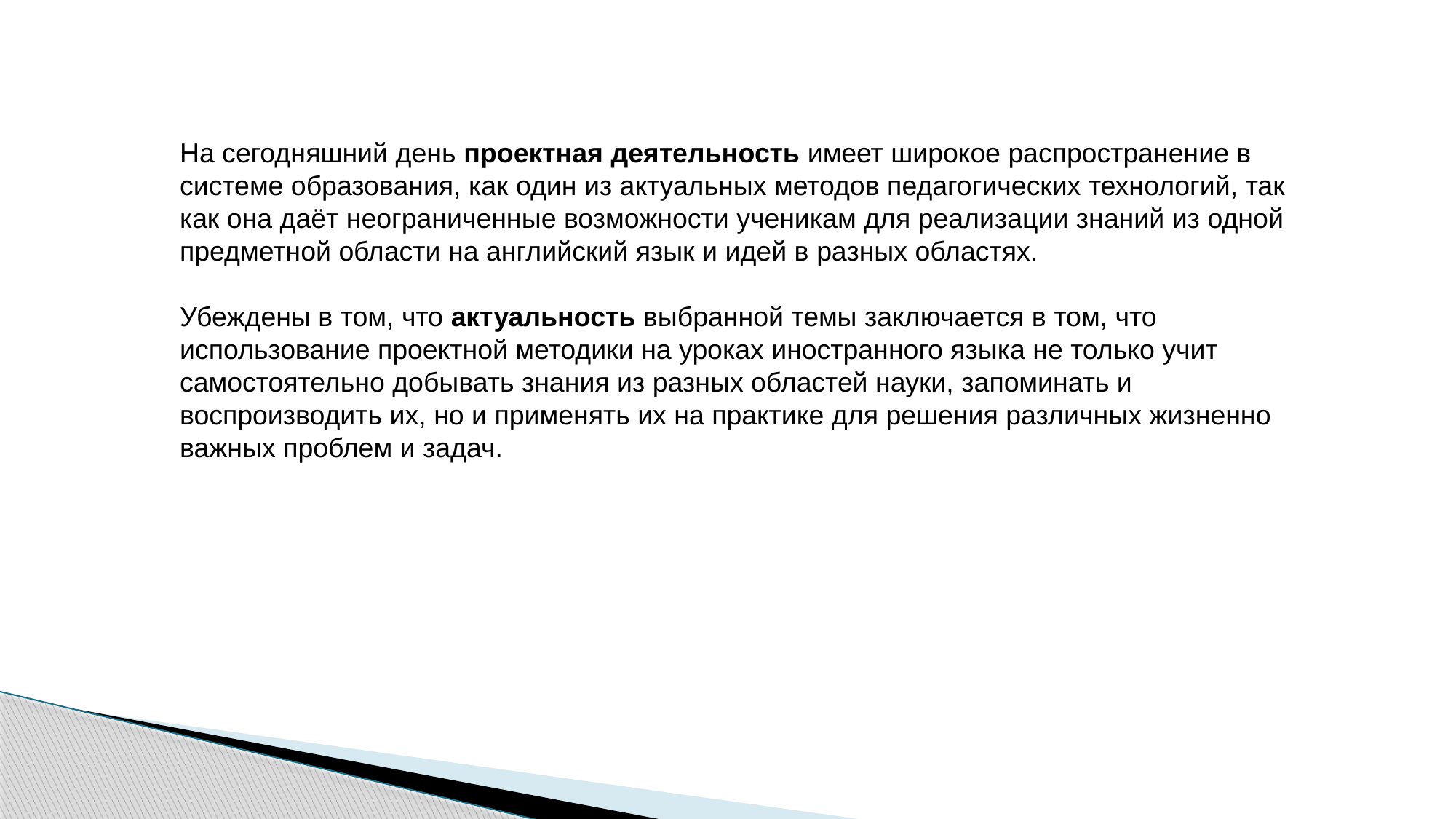

На сегодняшний день проектная деятельность имеет широкое распространение в системе образования, как один из актуальных методов педагогических технологий, так как она даёт неограниченные возможности ученикам для реализации знаний из одной предметной области на английский язык и идей в разных областях.

Убеждены в том, что актуальность выбранной темы заключается в том, что использование проектной методики на уроках иностранного языка не только учит самостоятельно добывать знания из разных областей науки, запоминать и воспроизводить их, но и применять их на практике для решения различных жизненно важных проблем и задач.